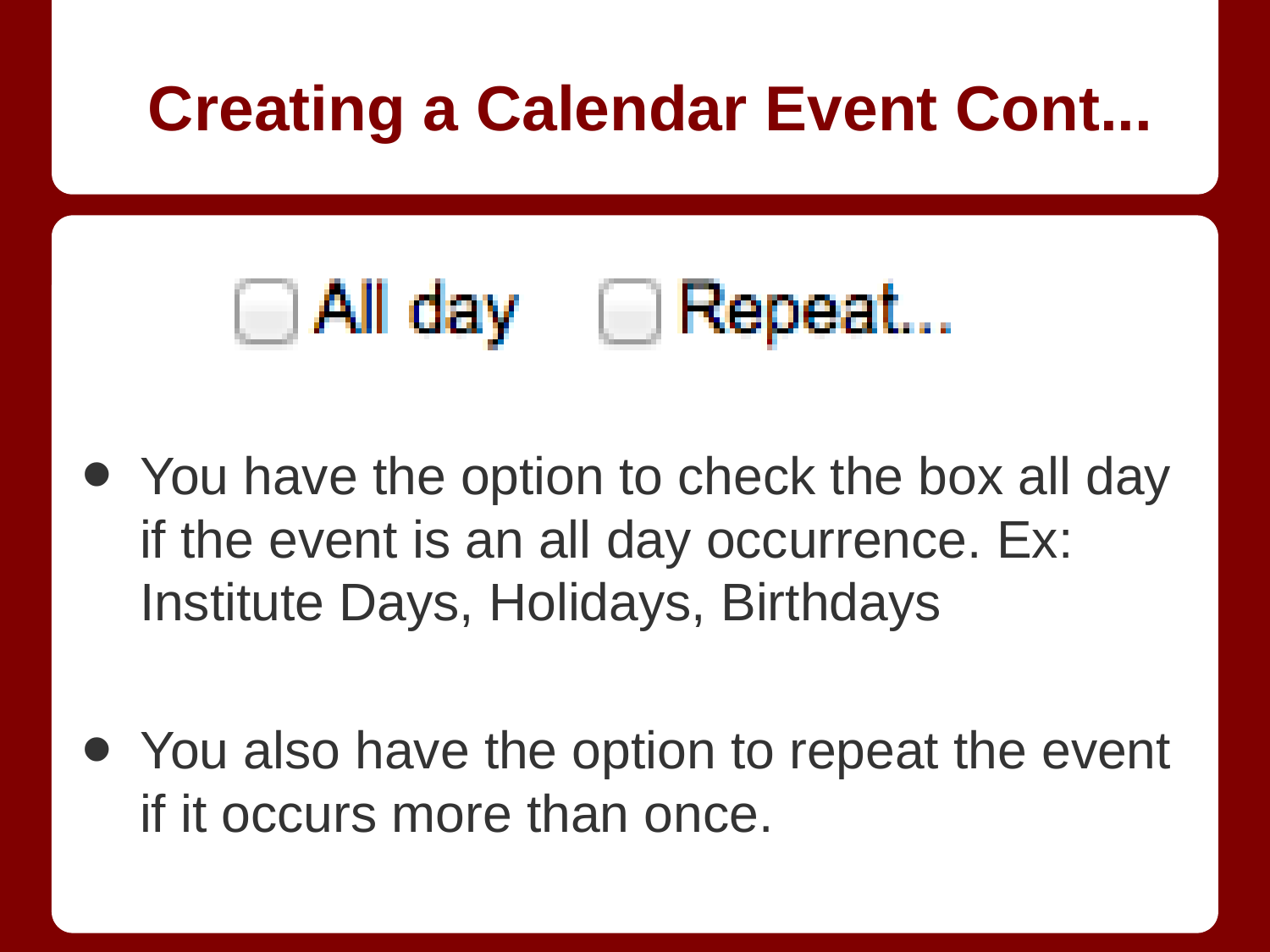

# Creating a Calendar Event Cont...

You have the option to check the box all day if the event is an all day occurrence. Ex: Institute Days, Holidays, Birthdays

You also have the option to repeat the event if it occurs more than once.